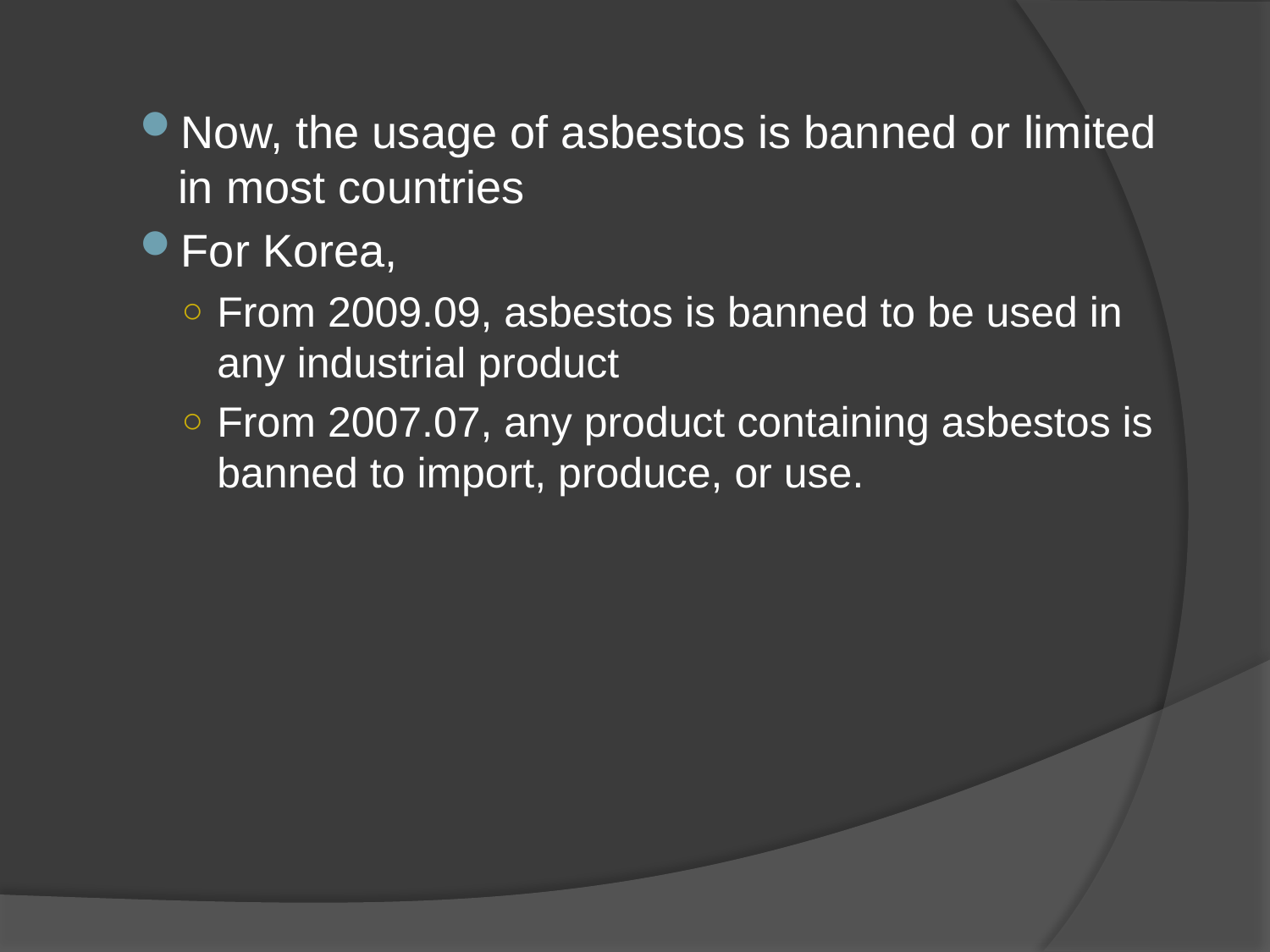

Now, the usage of asbestos is banned or limited in most countries
For Korea,
From 2009.09, asbestos is banned to be used in any industrial product
From 2007.07, any product containing asbestos is banned to import, produce, or use.